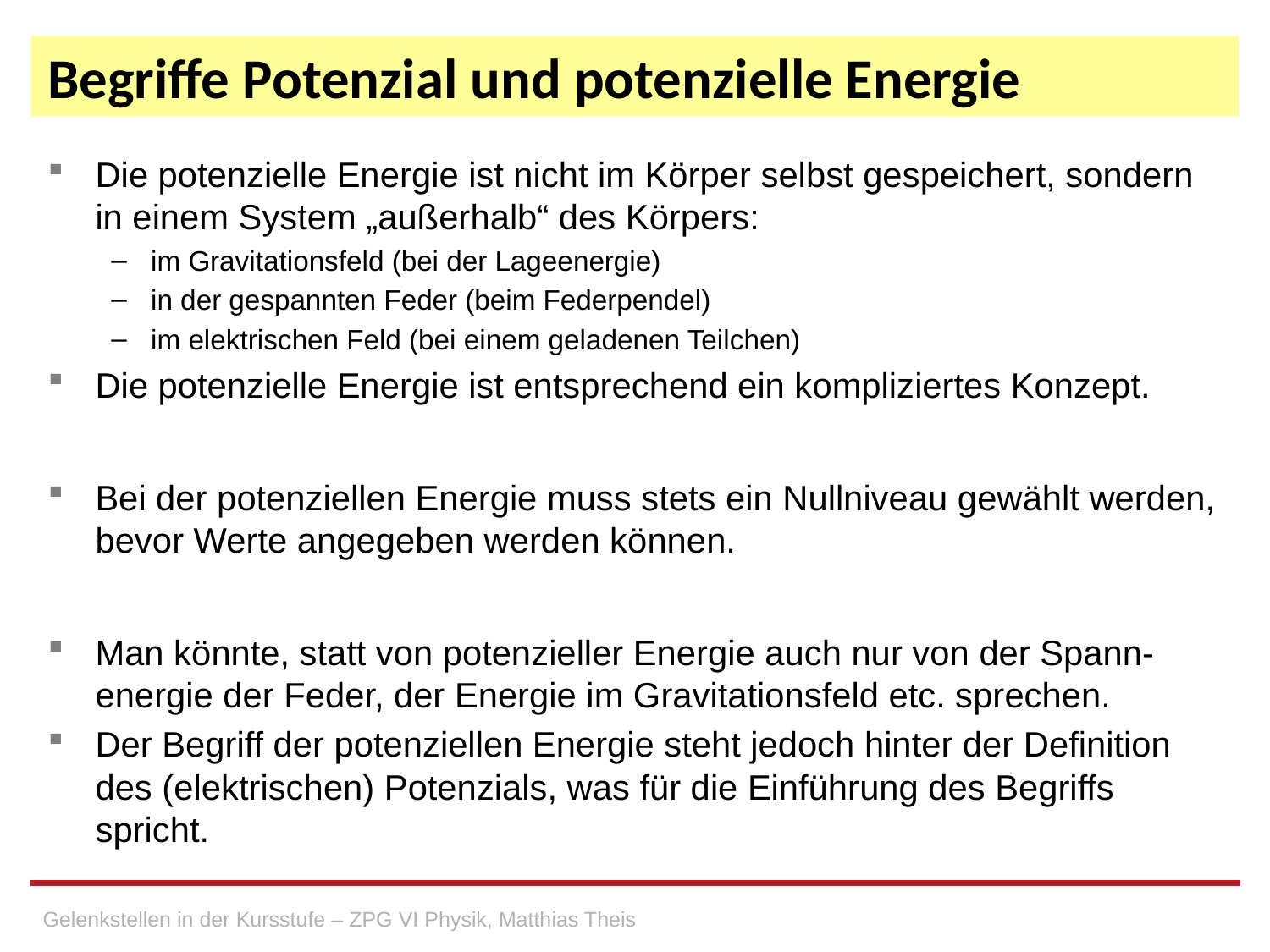

# Begriffe Potenzial und potenzielle Energie
Die potenzielle Energie ist nicht im Körper selbst gespeichert, sondern in einem System „außerhalb“ des Körpers:
im Gravitationsfeld (bei der Lageenergie)
in der gespannten Feder (beim Federpendel)
im elektrischen Feld (bei einem geladenen Teilchen)
Die potenzielle Energie ist entsprechend ein kompliziertes Konzept.
Bei der potenziellen Energie muss stets ein Nullniveau gewählt werden, bevor Werte angegeben werden können.
Man könnte, statt von potenzieller Energie auch nur von der Spann-energie der Feder, der Energie im Gravitationsfeld etc. sprechen.
Der Begriff der potenziellen Energie steht jedoch hinter der Definition des (elektrischen) Potenzials, was für die Einführung des Begriffs spricht.
Gelenkstellen in der Kursstufe – ZPG VI Physik, Matthias Theis